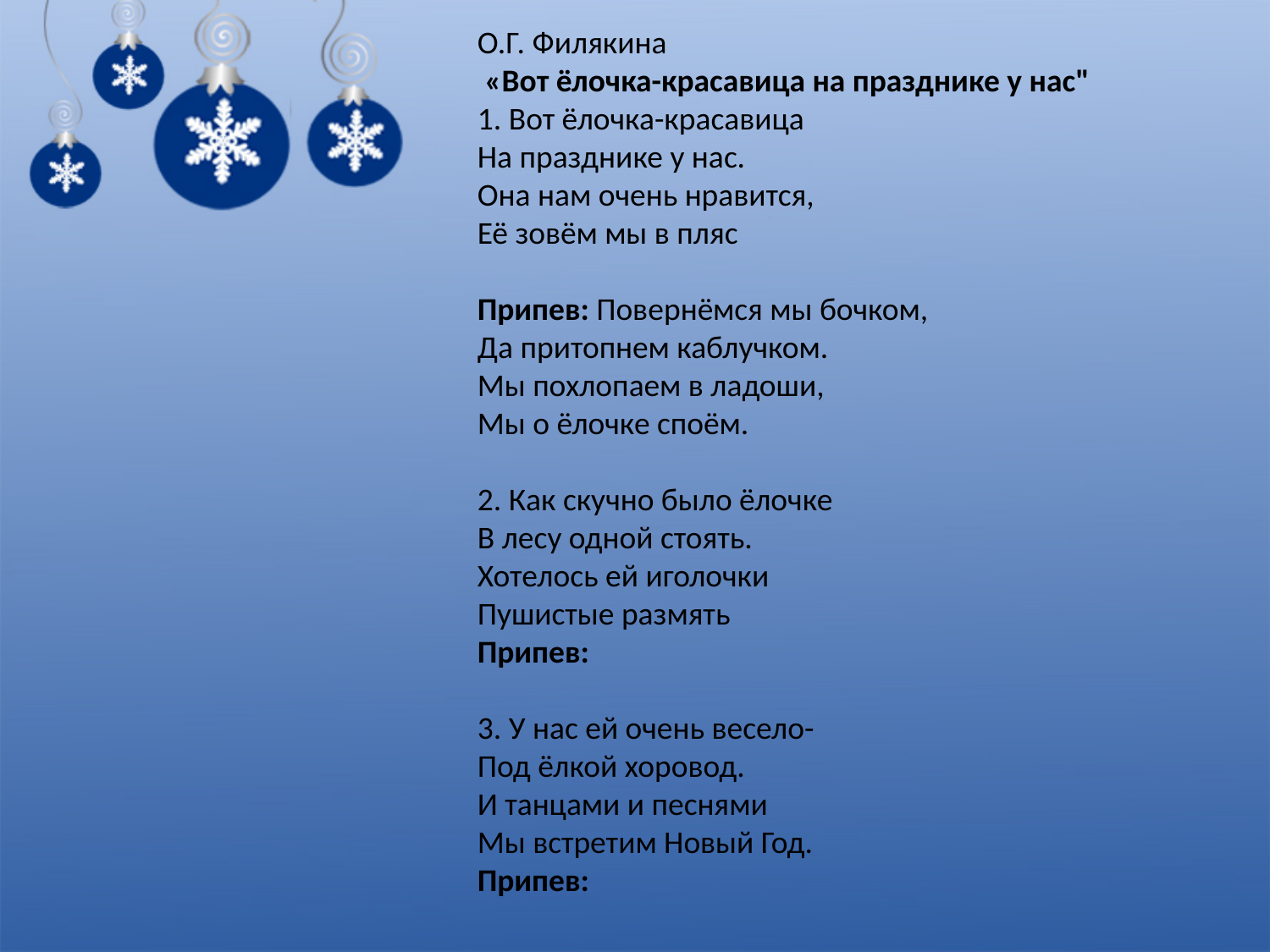

О.Г. Филякина
 «Вот ёлочка-красавица на празднике у нас"
1. Вот ёлочка-красавица
На празднике у нас.
Она нам очень нравится,
Её зовём мы в пляс

Припев: Повернёмся мы бочком,
Да притопнем каблучком.
Мы похлопаем в ладоши,
Мы о ёлочке споём.

2. Как скучно было ёлочке
В лесу одной стоять.
Хотелось ей иголочки
Пушистые размять
Припев:

3. У нас ей очень весело-
Под ёлкой хоровод.
И танцами и песнями
Мы встретим Новый Год.
Припев: